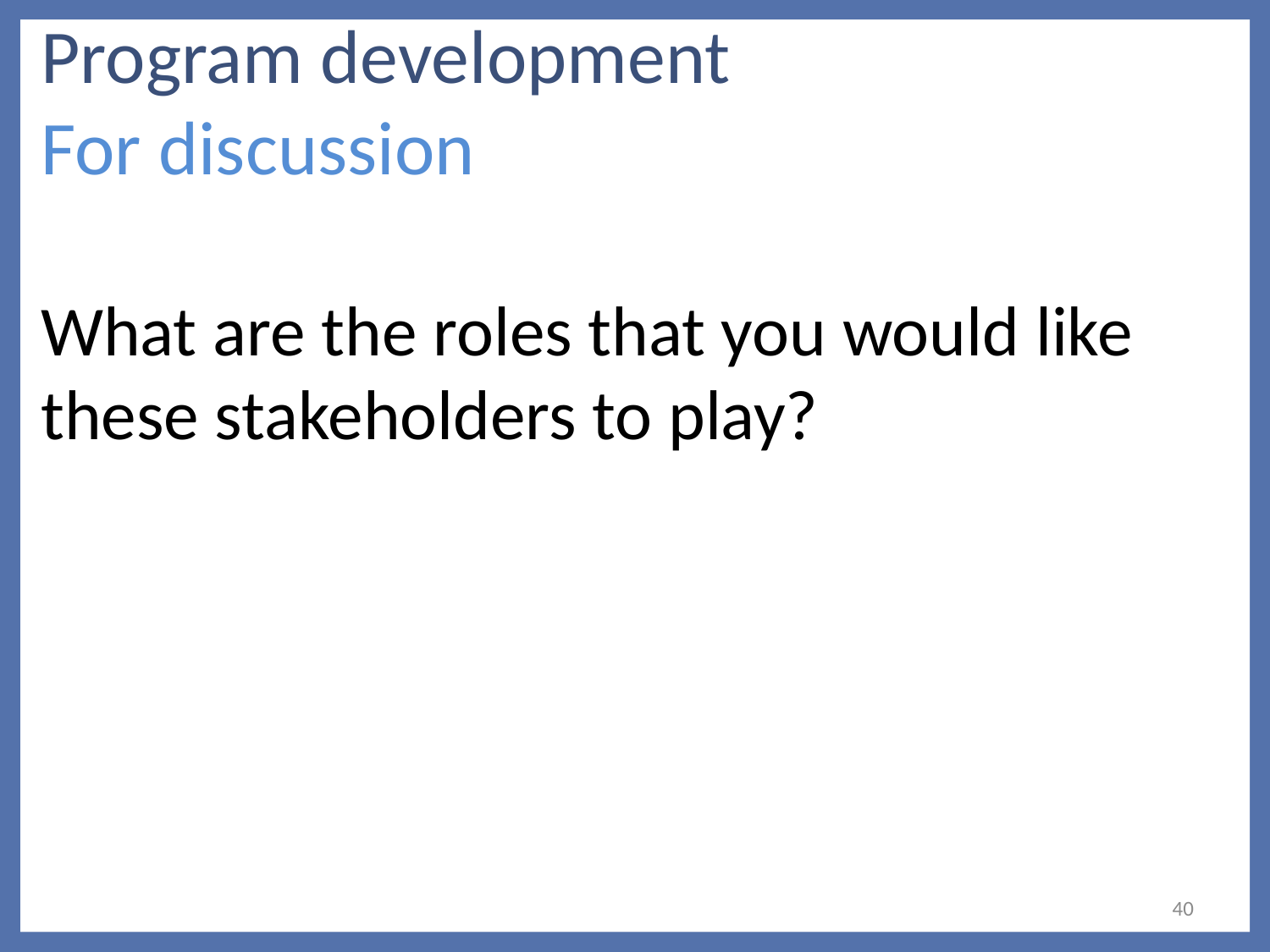

# Program development For discussion

What are the roles that you would like these stakeholders to play?
40